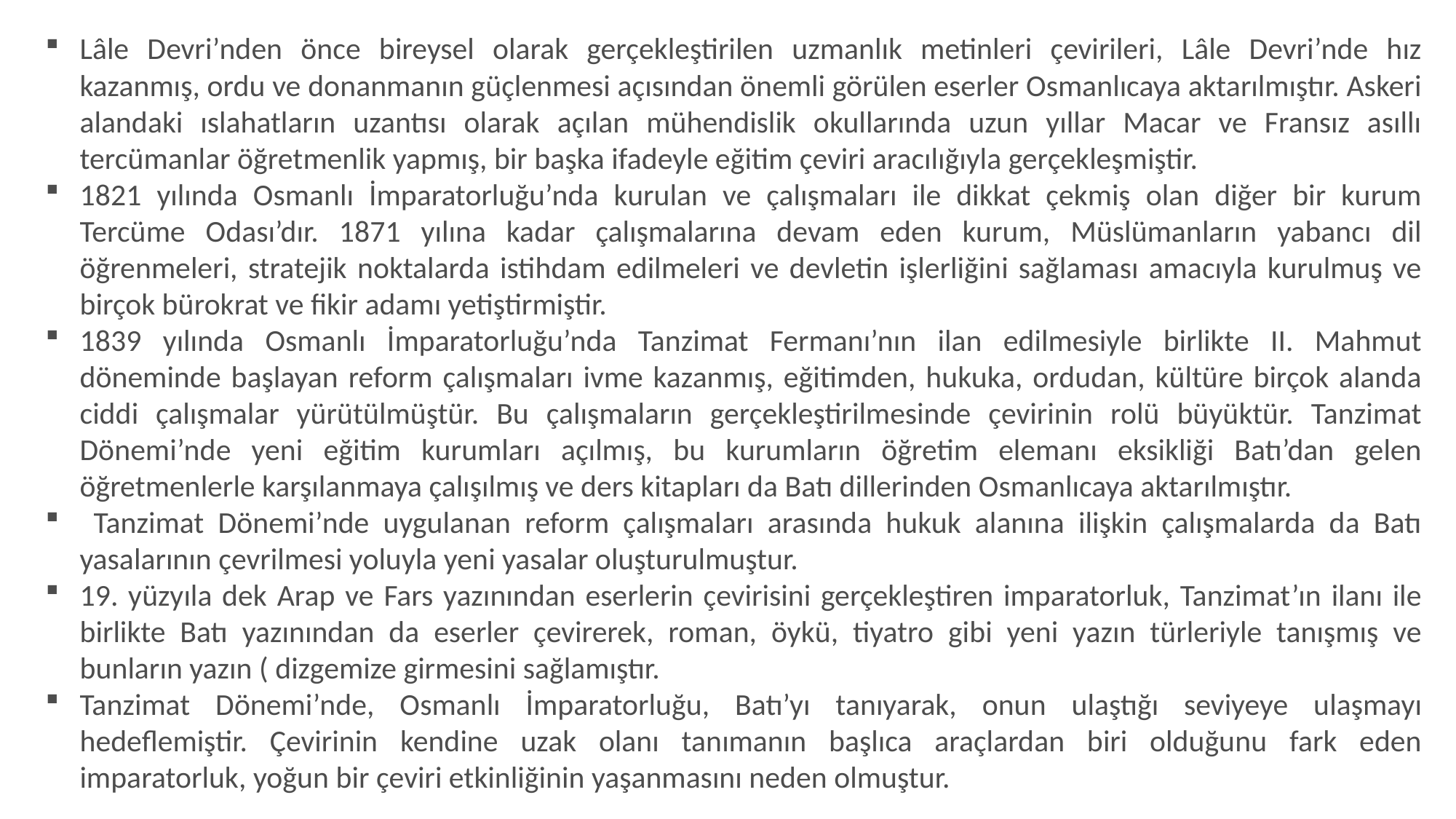

Lâle Devri’nden önce bireysel olarak gerçekleştirilen uzmanlık metinleri çevirileri, Lâle Devri’nde hız kazanmış, ordu ve donanmanın güçlenmesi açısından önemli görülen eserler Osmanlıcaya aktarılmıştır. Askeri alandaki ıslahatların uzantısı olarak açılan mühendislik okullarında uzun yıllar Macar ve Fransız asıllı tercümanlar öğretmenlik yapmış, bir başka ifadeyle eğitim çeviri aracılığıyla gerçekleşmiştir.
1821 yılında Osmanlı İmparatorluğu’nda kurulan ve çalışmaları ile dikkat çekmiş olan diğer bir kurum Tercüme Odası’dır. 1871 yılına kadar çalışmalarına devam eden kurum, Müslümanların yabancı dil öğrenmeleri, stratejik noktalarda istihdam edilmeleri ve devletin işlerliğini sağlaması amacıyla kurulmuş ve birçok bürokrat ve fikir adamı yetiştirmiştir.
1839 yılında Osmanlı İmparatorluğu’nda Tanzimat Fermanı’nın ilan edilmesiyle birlikte II. Mahmut döneminde başlayan reform çalışmaları ivme kazanmış, eğitimden, hukuka, ordudan, kültüre birçok alanda ciddi çalışmalar yürütülmüştür. Bu çalışmaların gerçekleştirilmesinde çevirinin rolü büyüktür. Tanzimat Dönemi’nde yeni eğitim kurumları açılmış, bu kurumların öğretim elemanı eksikliği Batı’dan gelen öğretmenlerle karşılanmaya çalışılmış ve ders kitapları da Batı dillerinden Osmanlıcaya aktarılmıştır.
 Tanzimat Dönemi’nde uygulanan reform çalışmaları arasında hukuk alanına ilişkin çalışmalarda da Batı yasalarının çevrilmesi yoluyla yeni yasalar oluşturulmuştur.
19. yüzyıla dek Arap ve Fars yazınından eserlerin çevirisini gerçekleştiren imparatorluk, Tanzimat’ın ilanı ile birlikte Batı yazınından da eserler çevirerek, roman, öykü, tiyatro gibi yeni yazın türleriyle tanışmış ve bunların yazın ( dizgemize girmesini sağlamıştır.
Tanzimat Dönemi’nde, Osmanlı İmparatorluğu, Batı’yı tanıyarak, onun ulaştığı seviyeye ulaşmayı hedeflemiştir. Çevirinin kendine uzak olanı tanımanın başlıca araçlardan biri olduğunu fark eden imparatorluk, yoğun bir çeviri etkinliğinin yaşanmasını neden olmuştur.